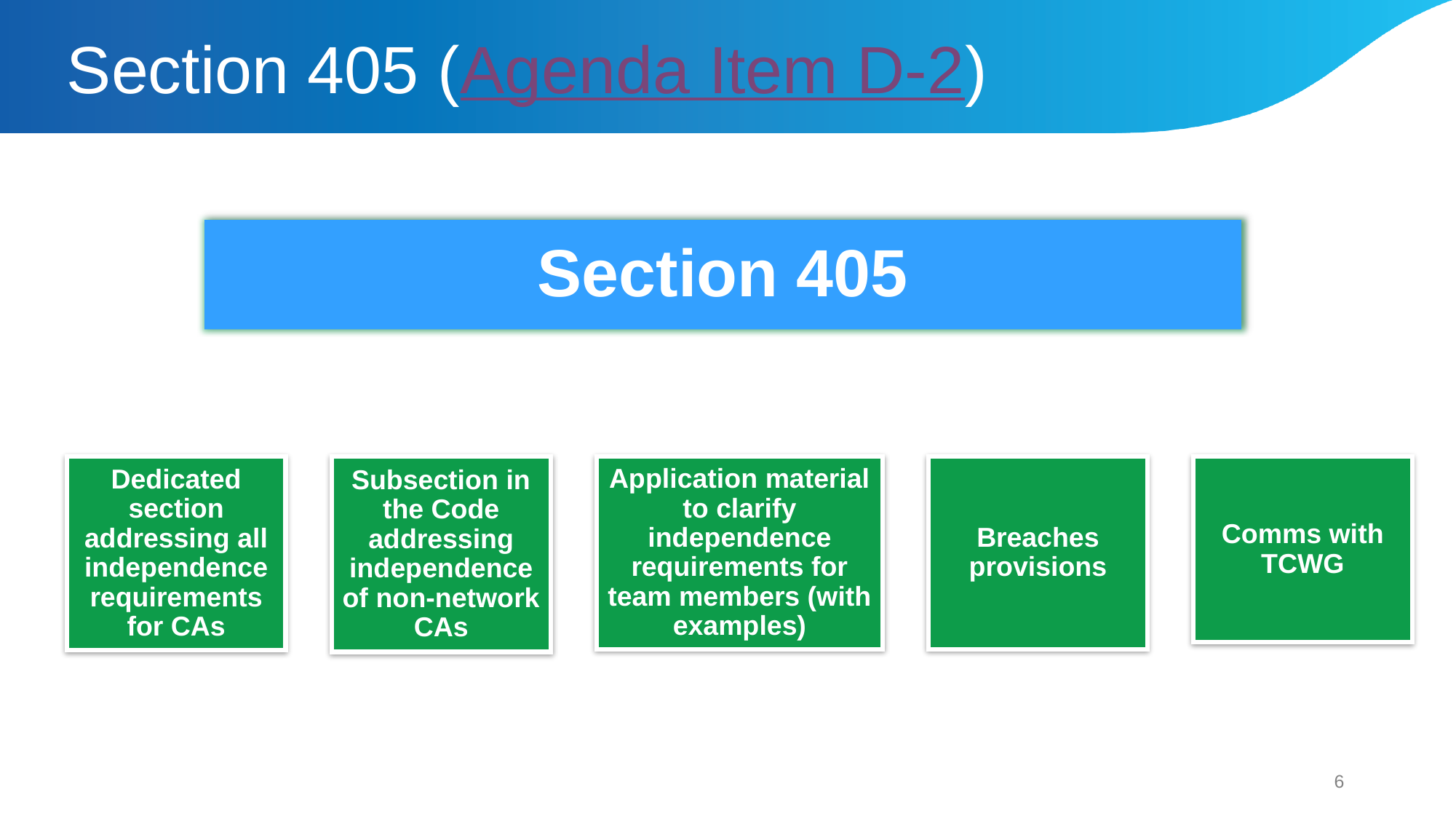

# Section 405 (Agenda Item D-2)
Section 405
Dedicated section addressing all independence requirements for CAs
Subsection in the Code addressing independence of non-network CAs
Application material to clarify independence requirements for team members (with examples)
Breaches provisions
Comms with TCWG
6